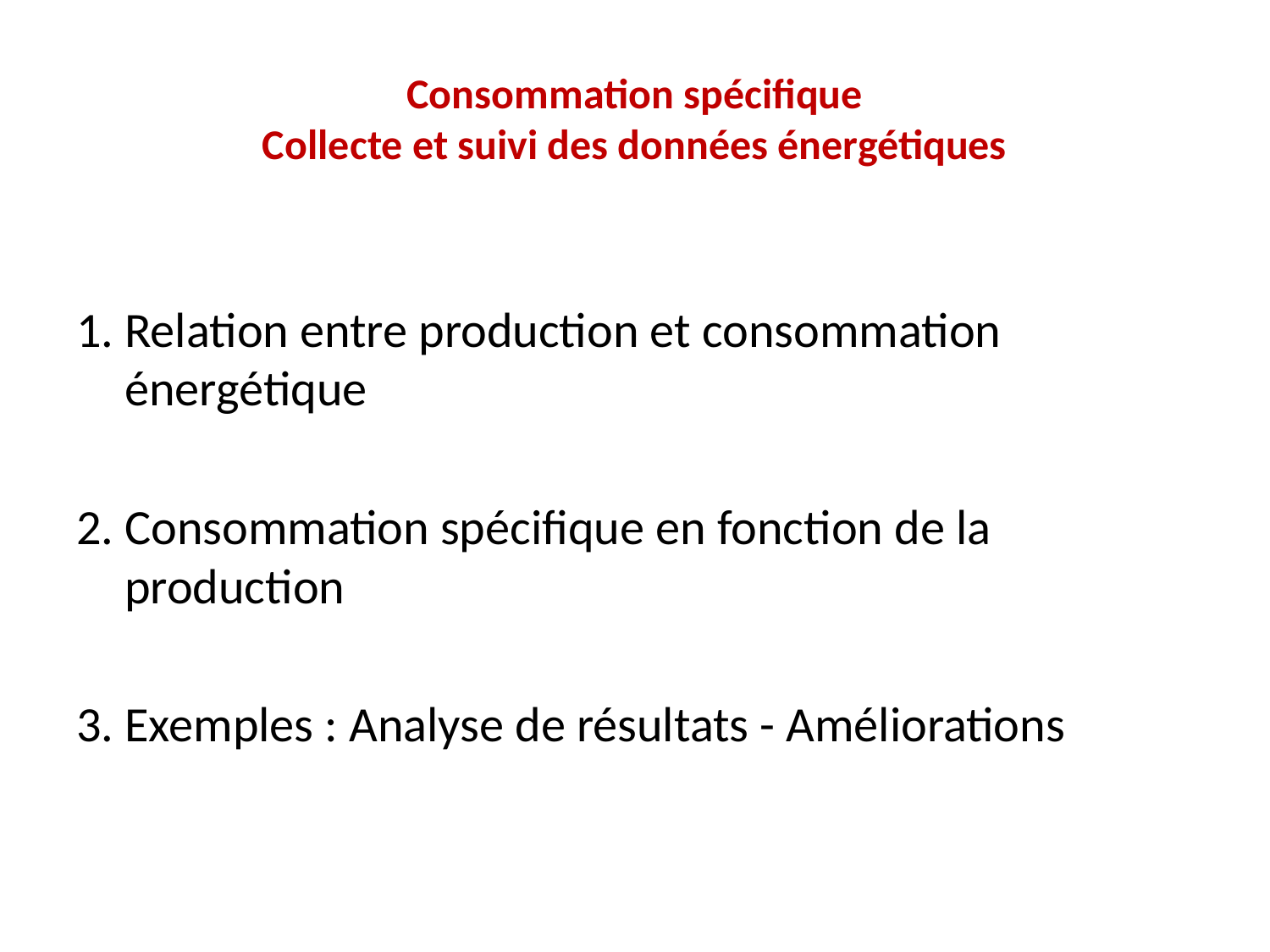

# Consommation spécifique Collecte et suivi des données énergétiques

Relation entre production et consommation énergétique

2. Consommation spécifique en fonction de la production

3. Exemples : Analyse de résultats - Améliorations